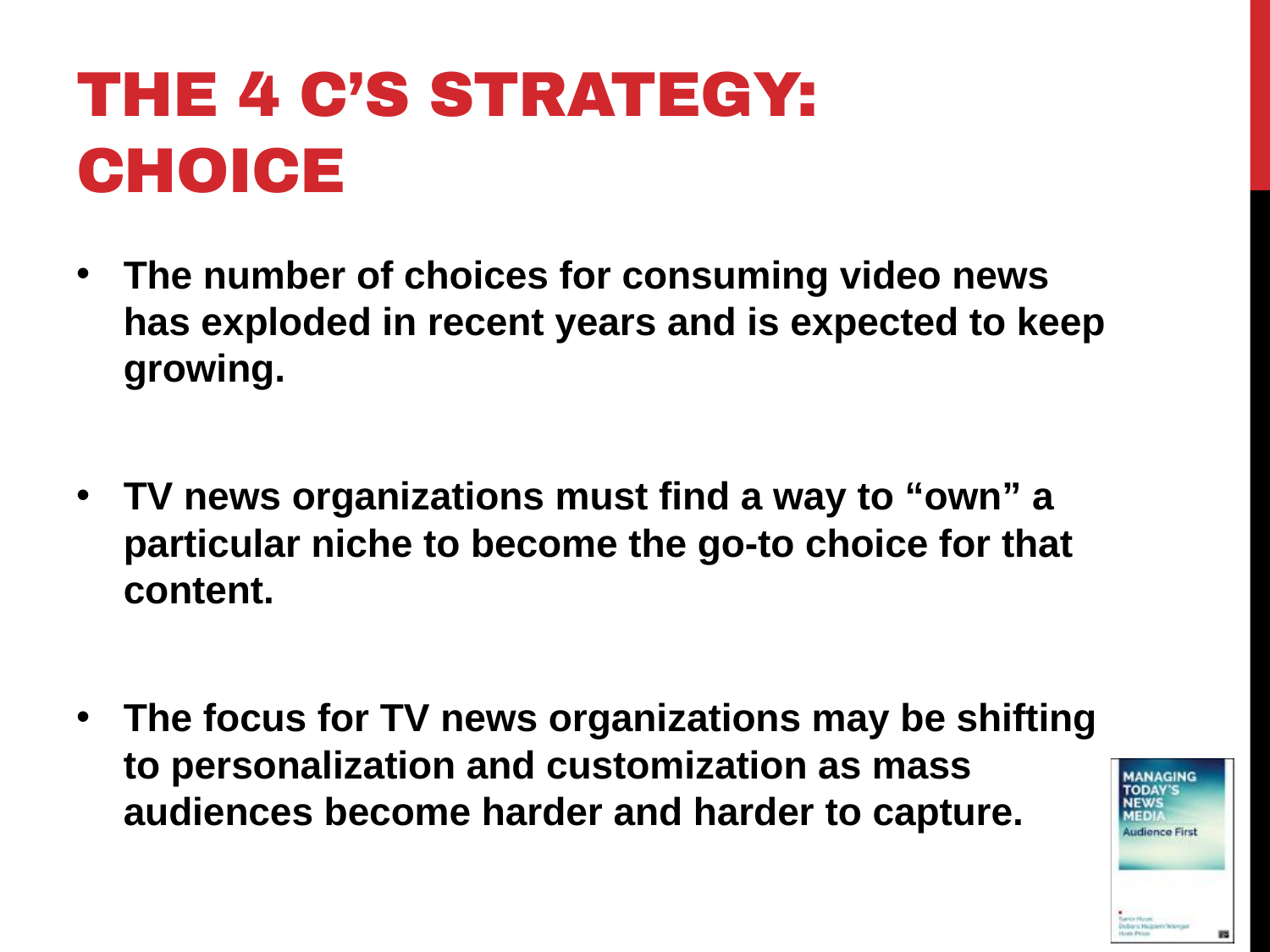

# The 4 C’s Strategy:  Choice
The number of choices for consuming video news has exploded in recent years and is expected to keep growing.

TV news organizations must find a way to “own” a particular niche to become the go-to choice for that content.

The focus for TV news organizations may be shifting to personalization and customization as mass audiences become harder and harder to capture.